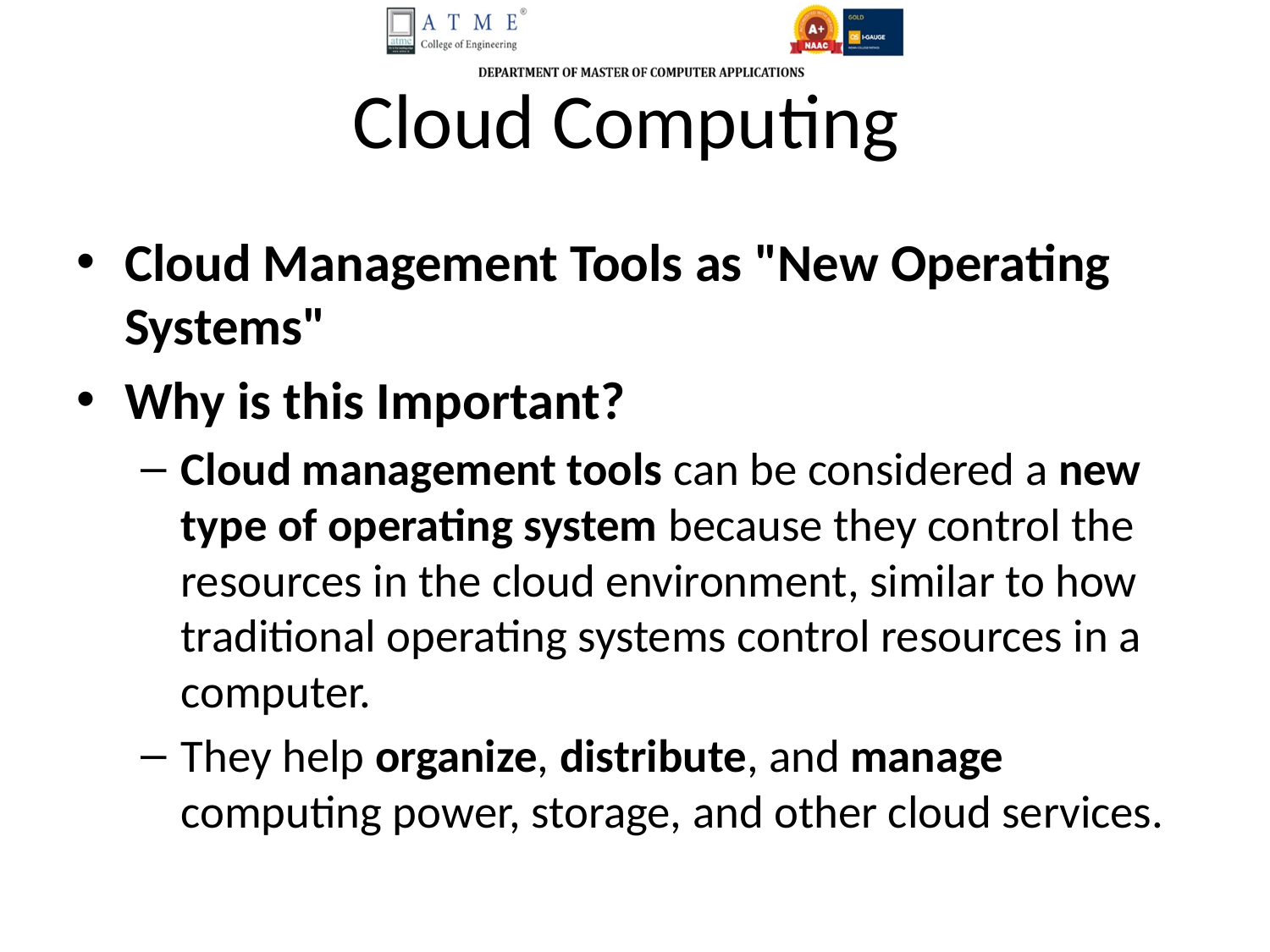

# Cloud Computing
Cloud Management Tools as "New Operating Systems"
Why is this Important?
Cloud management tools can be considered a new type of operating system because they control the resources in the cloud environment, similar to how traditional operating systems control resources in a computer.
They help organize, distribute, and manage computing power, storage, and other cloud services.